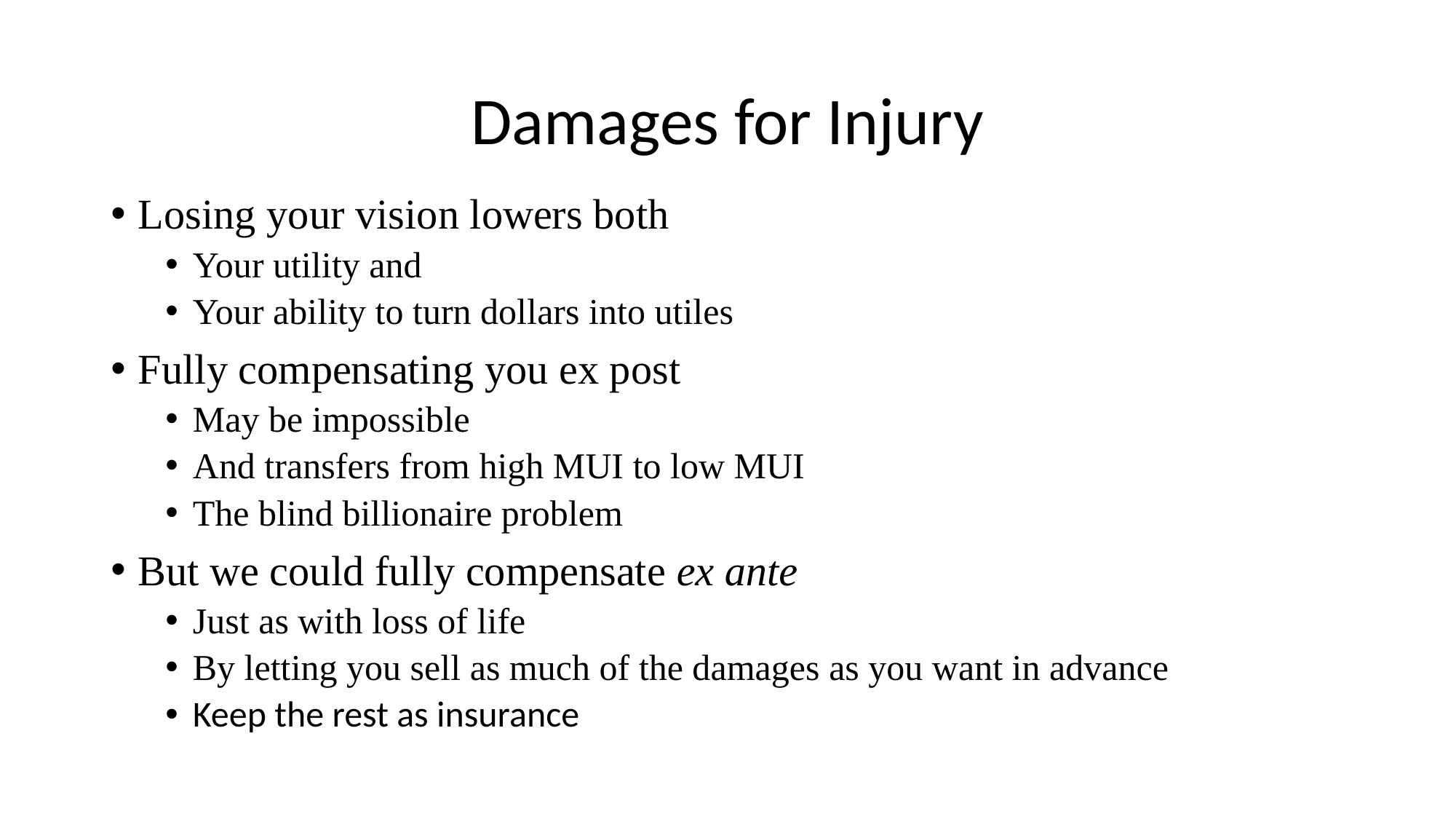

# Damages for Injury
Losing your vision lowers both
Your utility and
Your ability to turn dollars into utiles
Fully compensating you ex post
May be impossible
And transfers from high MUI to low MUI
The blind billionaire problem
But we could fully compensate ex ante
Just as with loss of life
By letting you sell as much of the damages as you want in advance
Keep the rest as insurance